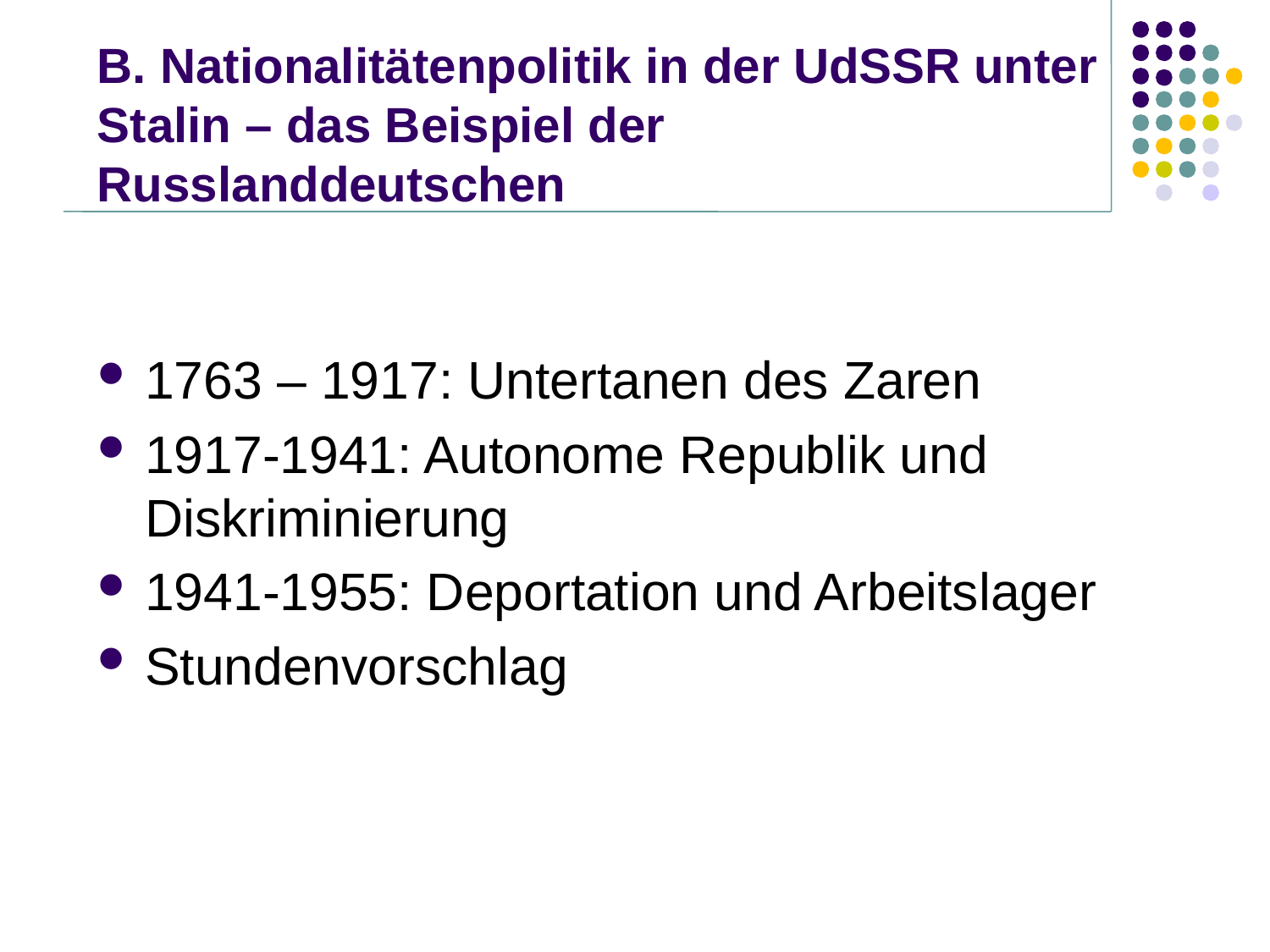

#
B. Nationalitätenpolitik in der UdSSR unter Stalin – das Beispiel der Russlanddeutschen

1763 – 1917: Untertanen des Zaren
1917-1941: Autonome Republik und Diskriminierung
1941-1955: Deportation und Arbeitslager
Stundenvorschlag